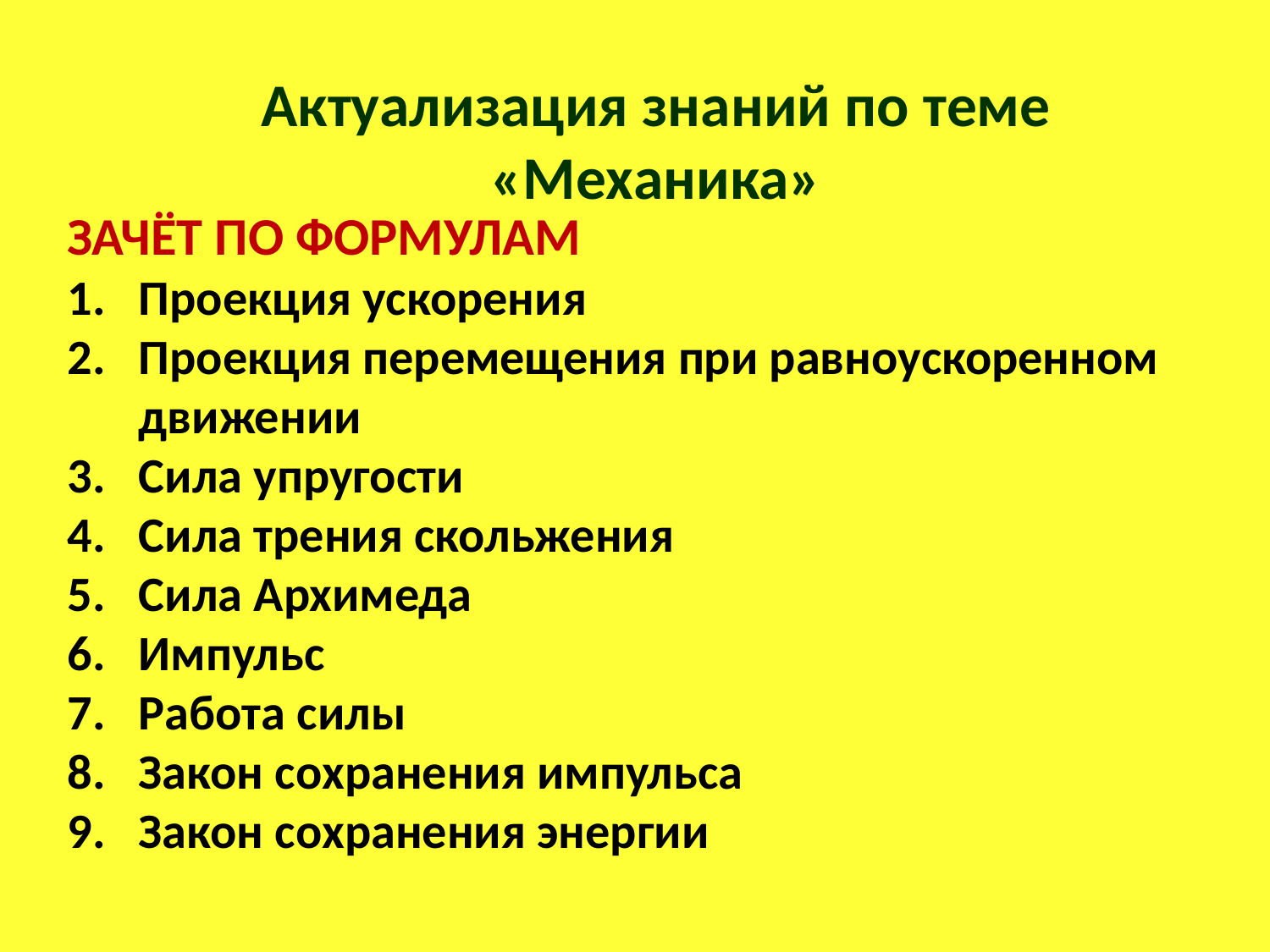

Актуализация знаний по теме «Механика»
ЗАЧЁТ ПО ФОРМУЛАМ
Проекция ускорения
Проекция перемещения при равноускоренном движении
Сила упругости
Сила трения скольжения
Сила Архимеда
Импульс
Работа силы
Закон сохранения импульса
Закон сохранения энергии